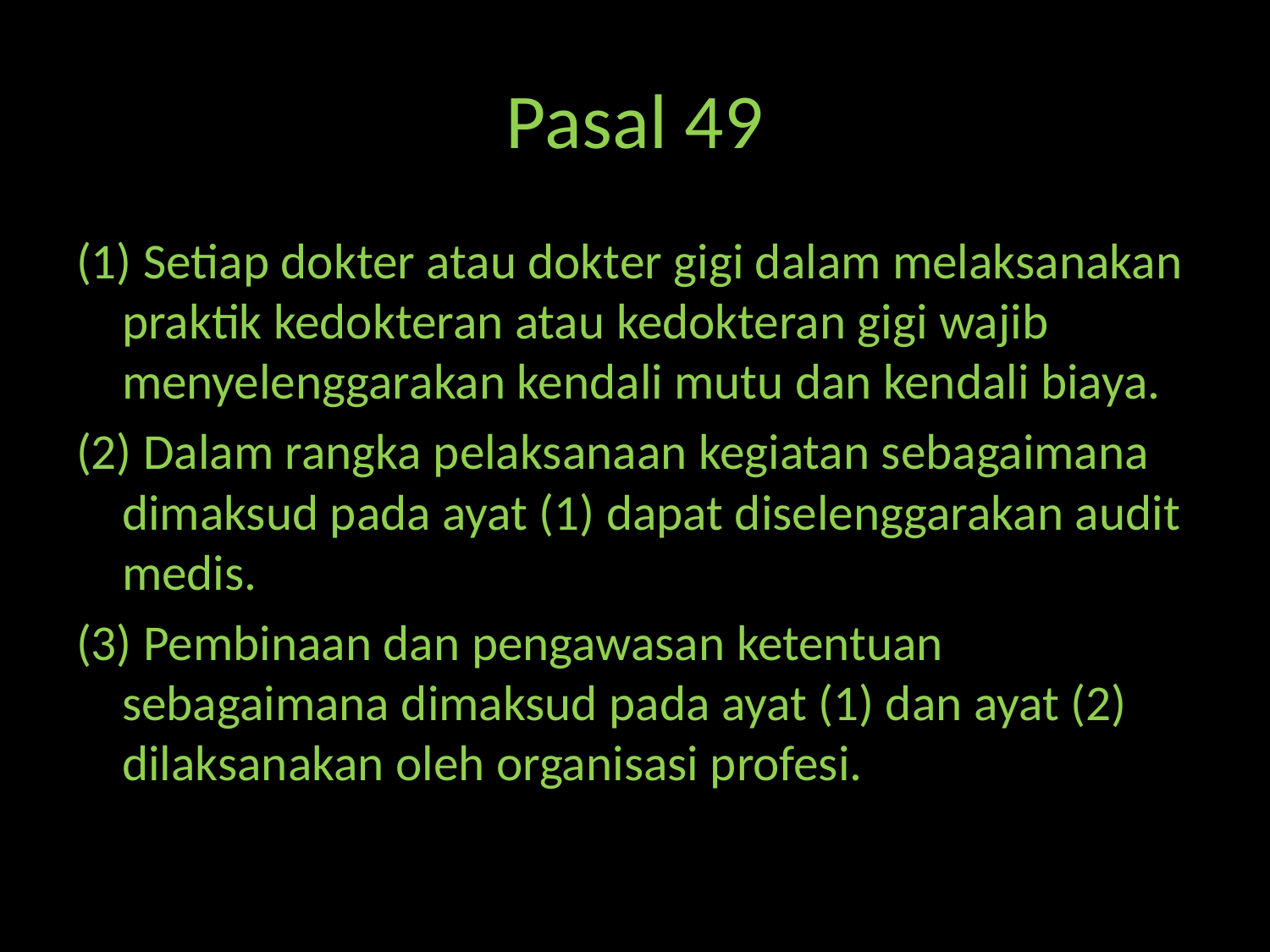

# Pasal 49
(1) Setiap dokter atau dokter gigi dalam melaksanakan praktik kedokteran atau kedokteran gigi wajib menyelenggarakan kendali mutu dan kendali biaya.
(2) Dalam rangka pelaksanaan kegiatan sebagaimana dimaksud pada ayat (1) dapat diselenggarakan audit medis.
(3) Pembinaan dan pengawasan ketentuan sebagaimana dimaksud pada ayat (1) dan ayat (2) dilaksanakan oleh organisasi profesi.